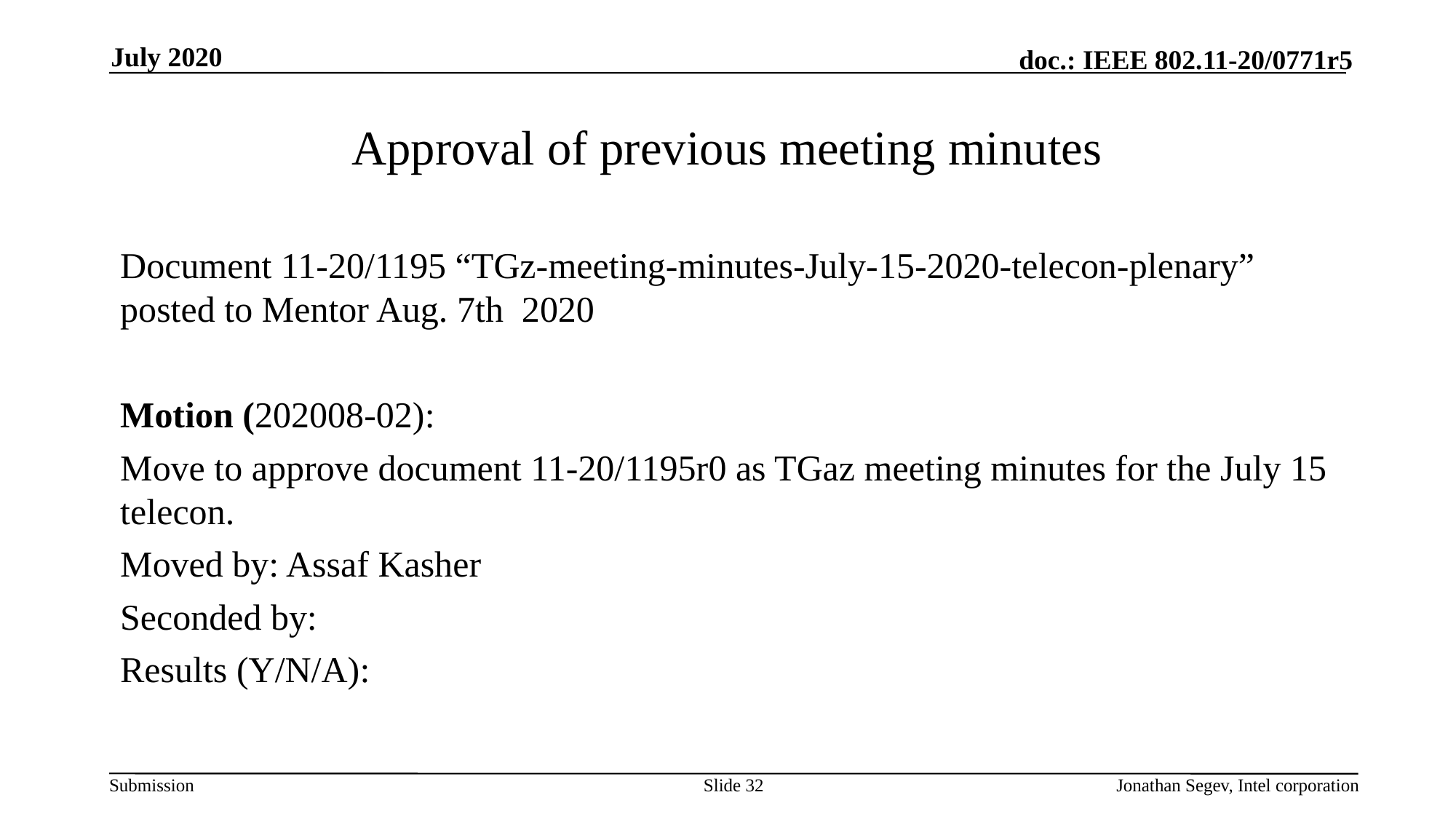

July 2020
# Approval of previous meeting minutes
Document 11-20/1195 “TGz-meeting-minutes-July-15-2020-telecon-plenary” posted to Mentor Aug. 7th  2020

Motion (202008-02):
Move to approve document 11-20/1195r0 as TGaz meeting minutes for the July 15 telecon.
Moved by: Assaf Kasher
Seconded by:
Results (Y/N/A):
Slide 32
Jonathan Segev, Intel corporation